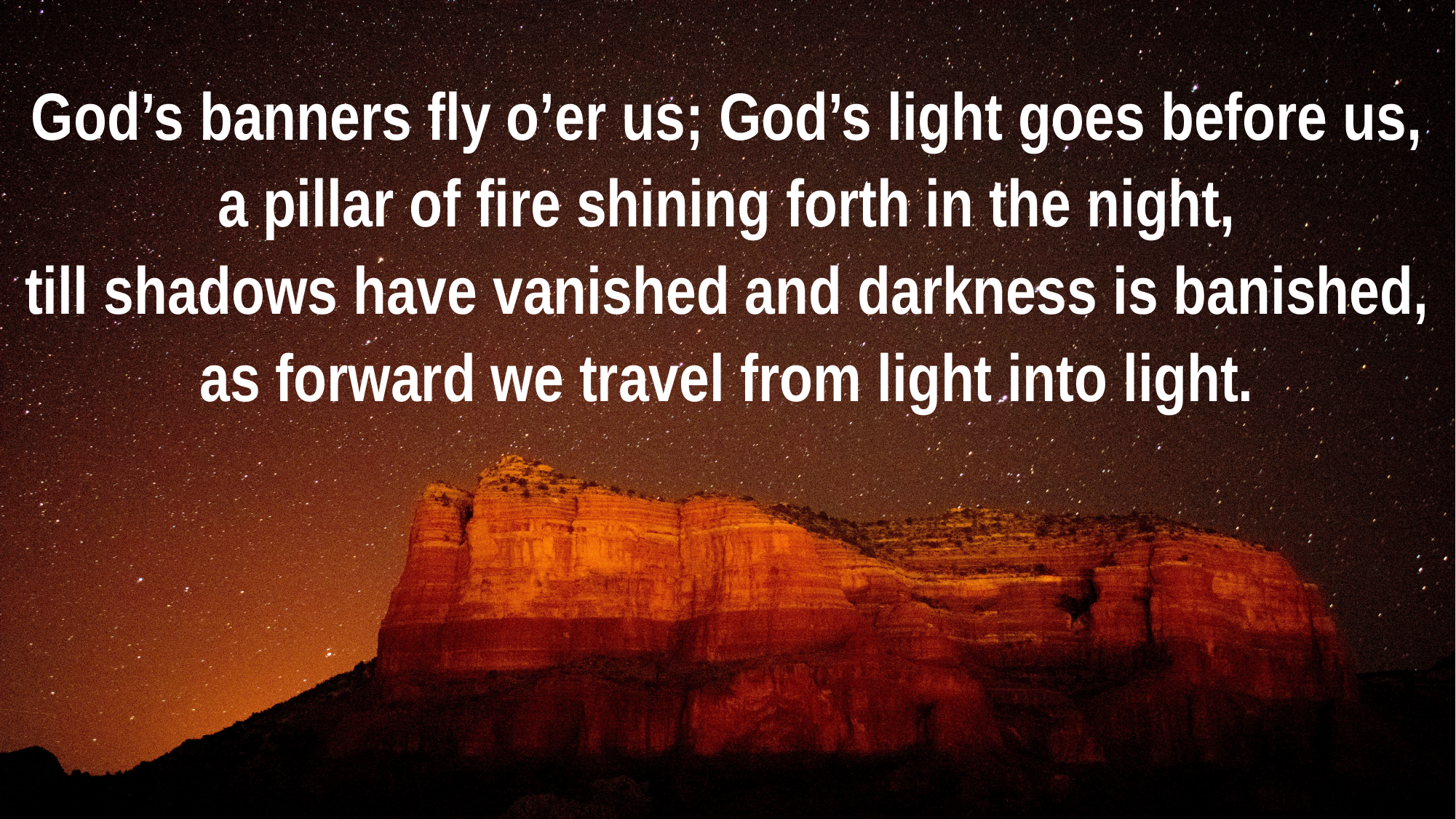

God’s banners fly o’er us; God’s light goes before us,
a pillar of fire shining forth in the night,
till shadows have vanished and darkness is banished,
as forward we travel from light into light.